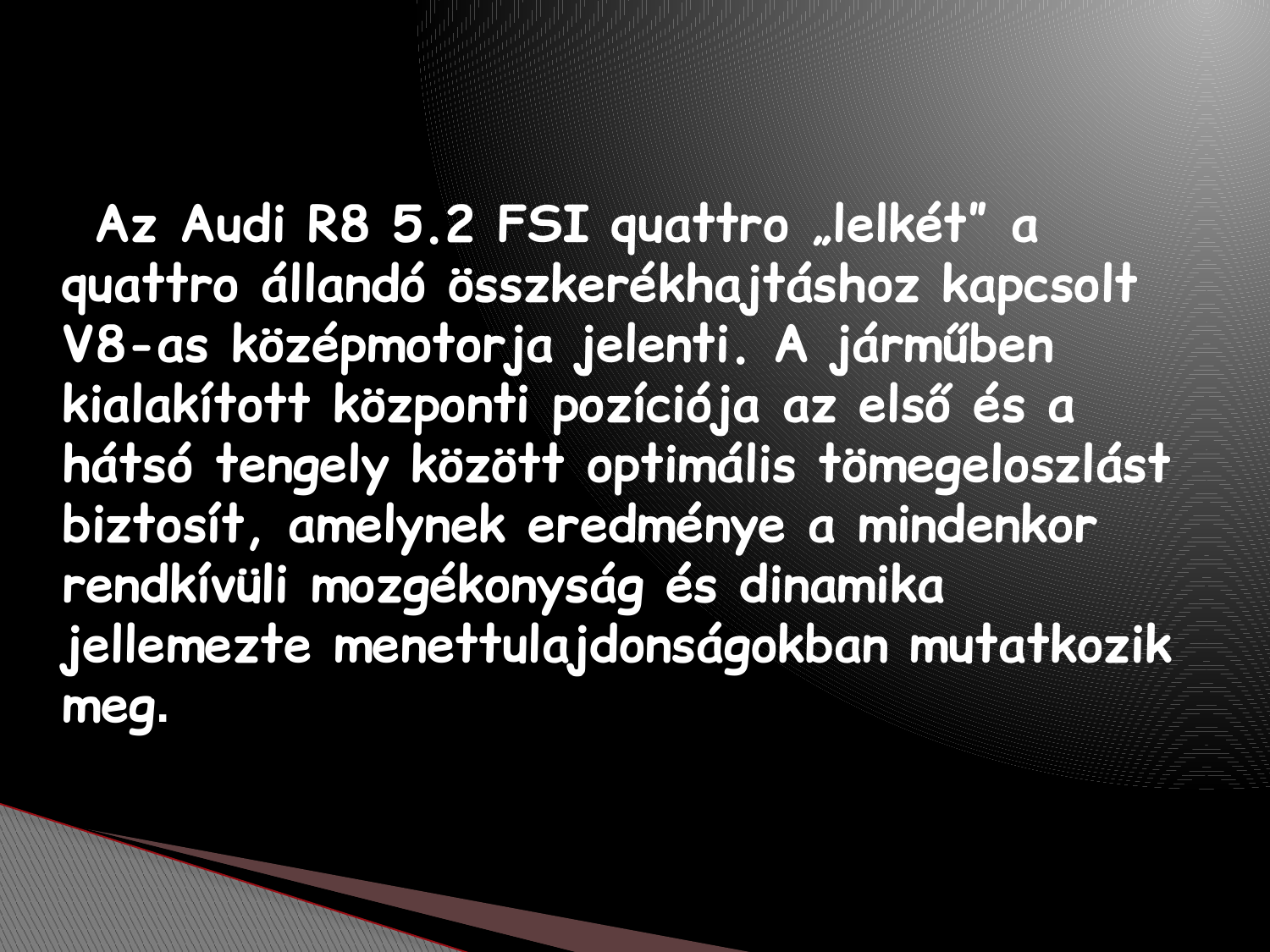

# Az Audi R8 5.2 FSI quattro „lelkét” a quattro állandó összkerékhajtáshoz kapcsolt V8-as középmotorja jelenti. A járműben kialakított központi pozíciója az első és a hátsó tengely között optimális tömegeloszlást biztosít, amelynek eredménye a mindenkor rendkívüli mozgékonyság és dinamika jellemezte menettulajdonságokban mutatkozik meg.